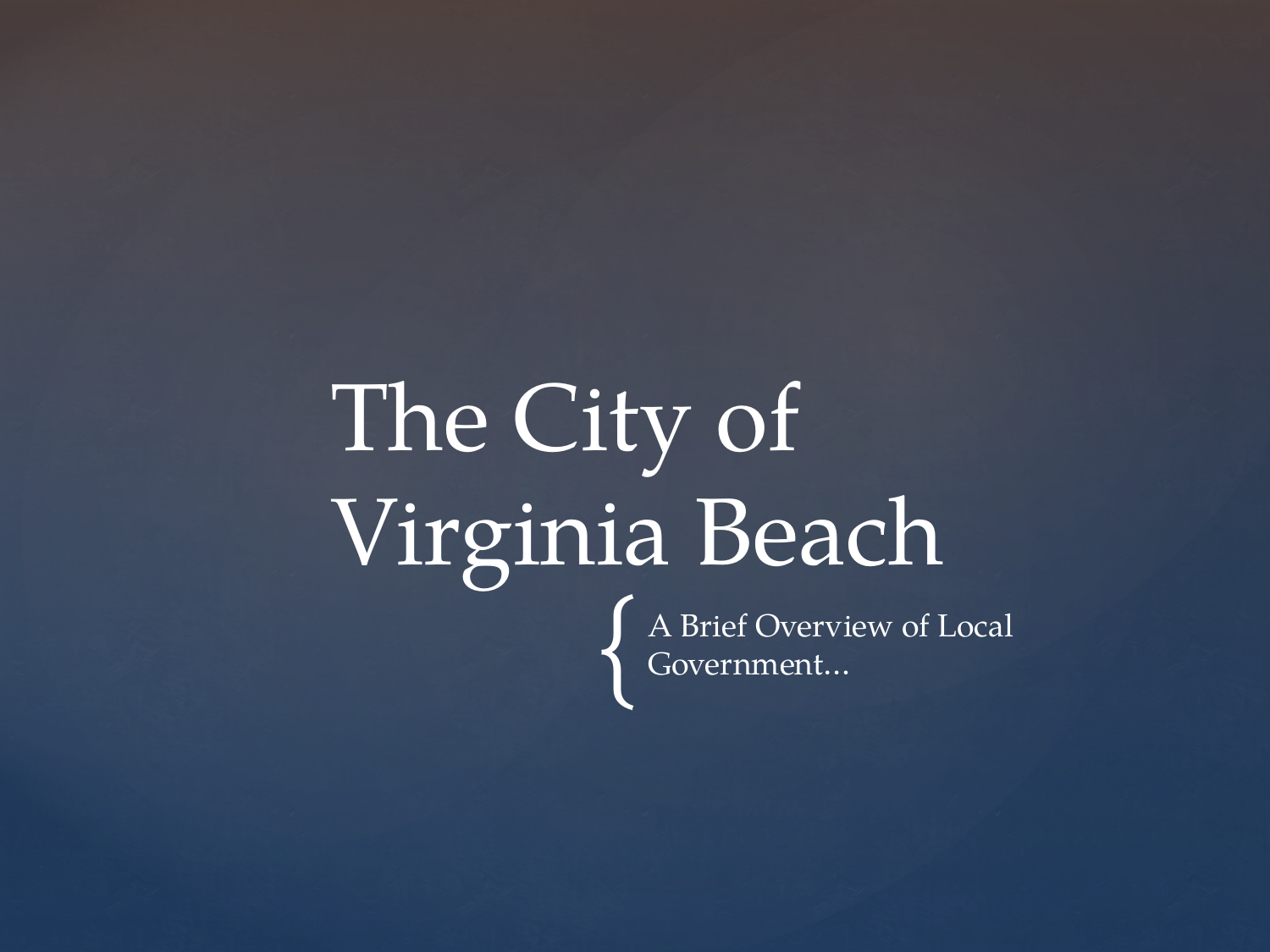

# The City of Virginia Beach
A Brief Overview of Local Government…